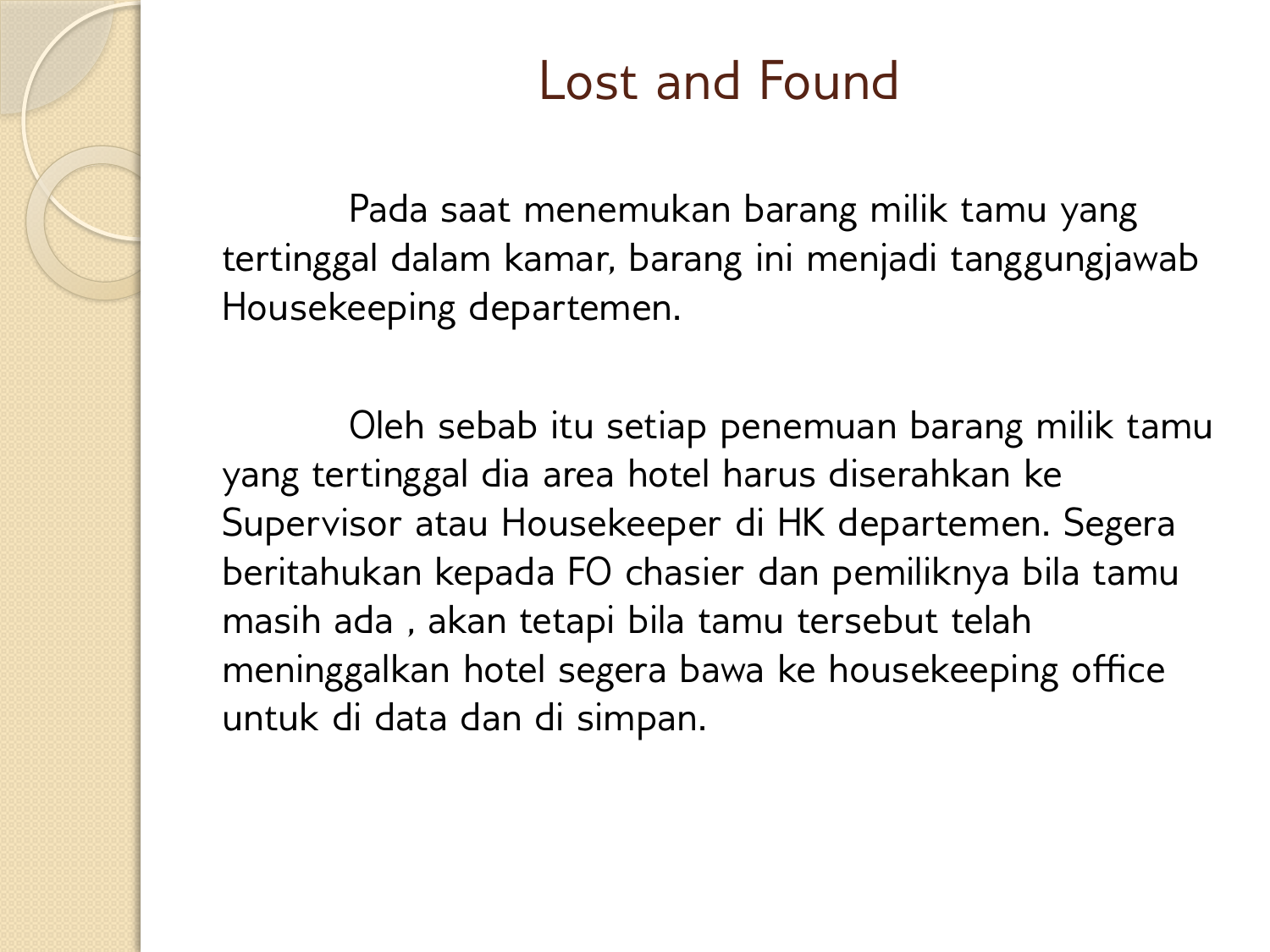

# Lost and Found

		Pada saat menemukan barang milik tamu yang tertinggal dalam kamar, barang ini menjadi tanggungjawab Housekeeping departemen.

		Oleh sebab itu setiap penemuan barang milik tamu yang tertinggal dia area hotel harus diserahkan ke Supervisor atau Housekeeper di HK departemen. Segera beritahukan kepada FO chasier dan pemiliknya bila tamu masih ada , akan tetapi bila tamu tersebut telah meninggalkan hotel segera bawa ke housekeeping office untuk di data dan di simpan.